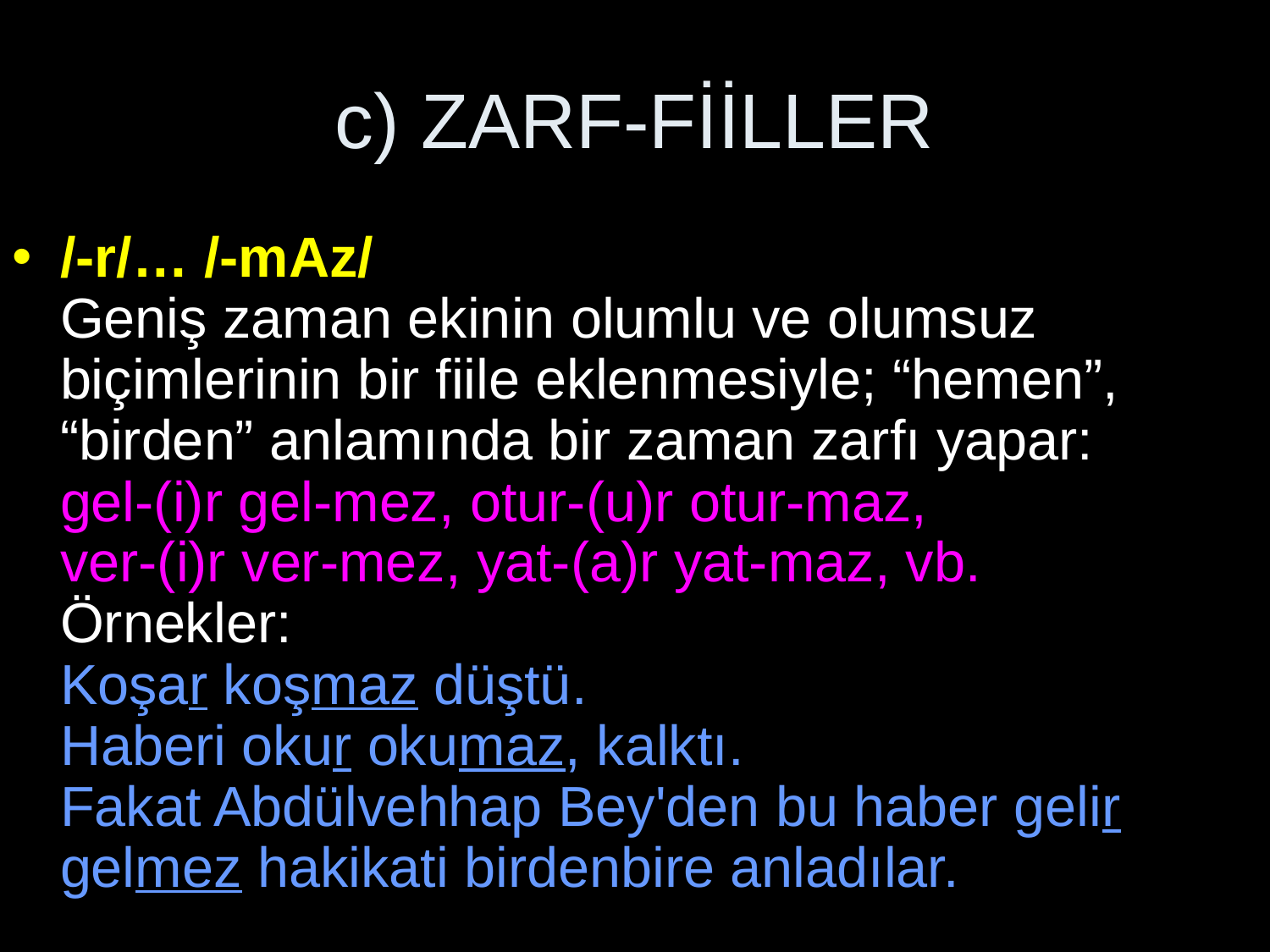

# c) ZARF-FİİLLER
/-r/… /-mAz/
Geniş zaman ekinin olumlu ve olumsuz biçimlerinin bir fiile eklenmesiyle; “hemen”, “birden” anlamında bir zaman zarfı yapar:
gel-(i)r gel-mez, otur-(u)r otur-maz,
ver-(i)r ver-mez, yat-(a)r yat-maz, vb.
Örnekler:
Koşar koşmaz düştü.
Haberi okur okumaz, kalktı.
Fakat Abdülvehhap Bey'den bu haber gelir gelmez hakikati birdenbire anladılar.